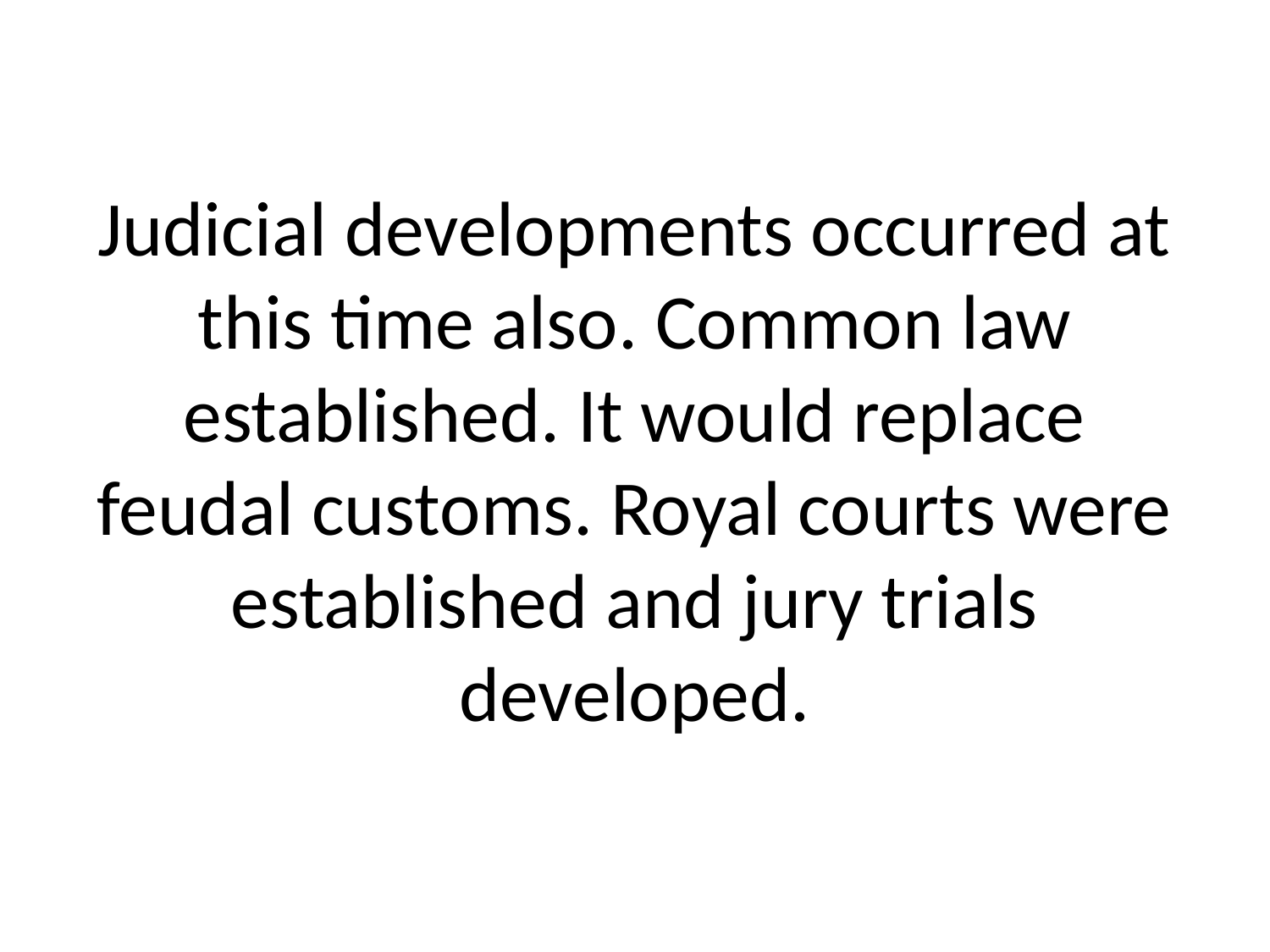

# Judicial developments occurred at this time also. Common law established. It would replace feudal customs. Royal courts were established and jury trials developed.